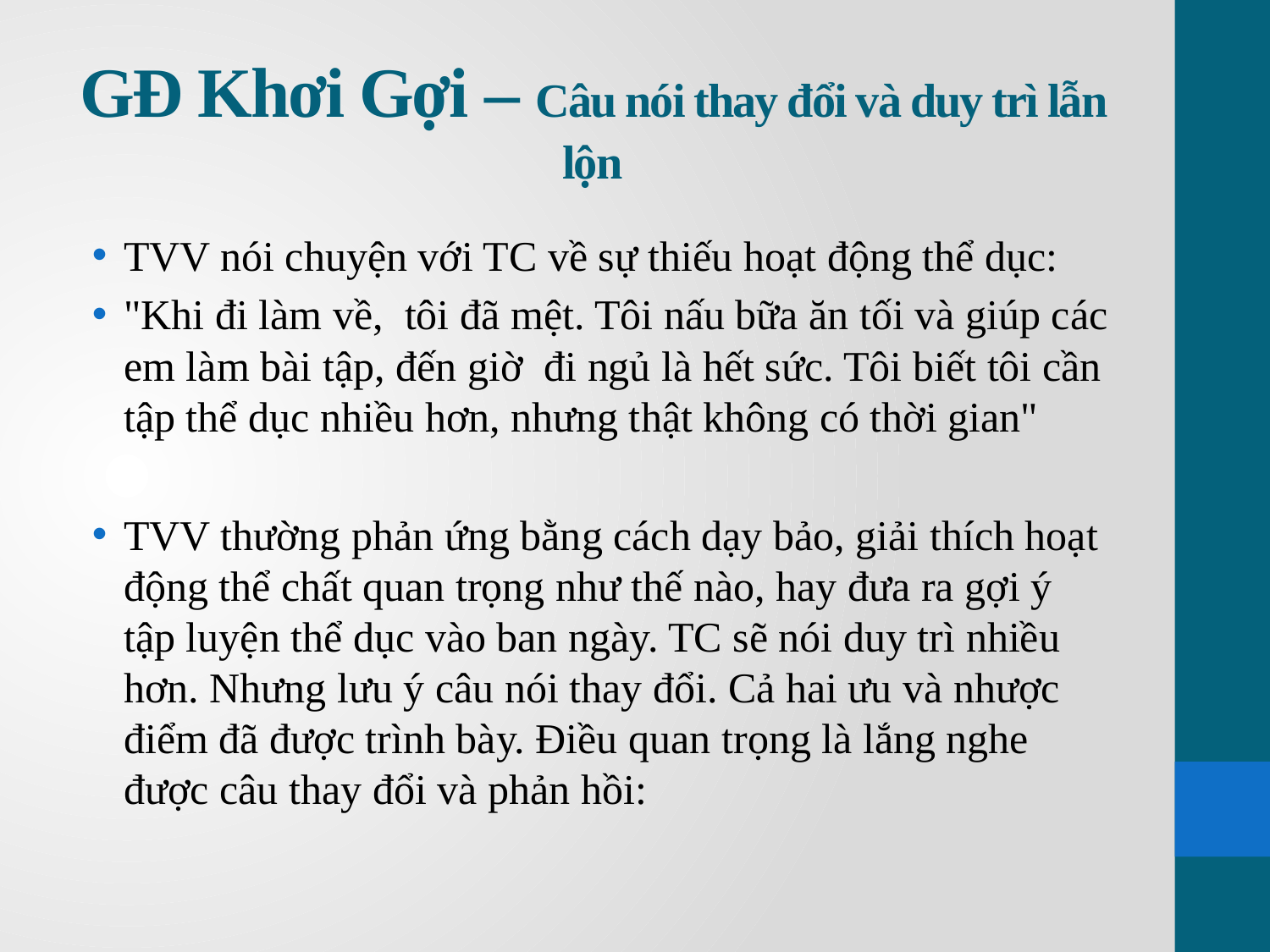

# GĐ Khơi Gợi – Câu nói thay đổi và duy trì lẫn lộn
TVV nói chuyện với TC về sự thiếu hoạt động thể dục:
"Khi đi làm về,  tôi đã mệt. Tôi nấu bữa ăn tối và giúp các em làm bài tập, đến giờ  đi ngủ là hết sức. Tôi biết tôi cần tập thể dục nhiều hơn, nhưng thật không có thời gian"

TVV thường phản ứng bằng cách dạy bảo, giải thích hoạt động thể chất quan trọng như thế nào, hay đưa ra gợi ý  tập luyện thể dục vào ban ngày. TC sẽ nói duy trì nhiều hơn. Nhưng lưu ý câu nói thay đổi. Cả hai ưu và nhược điểm đã được trình bày. Điều quan trọng là lắng nghe được câu thay đổi và phản hồi: